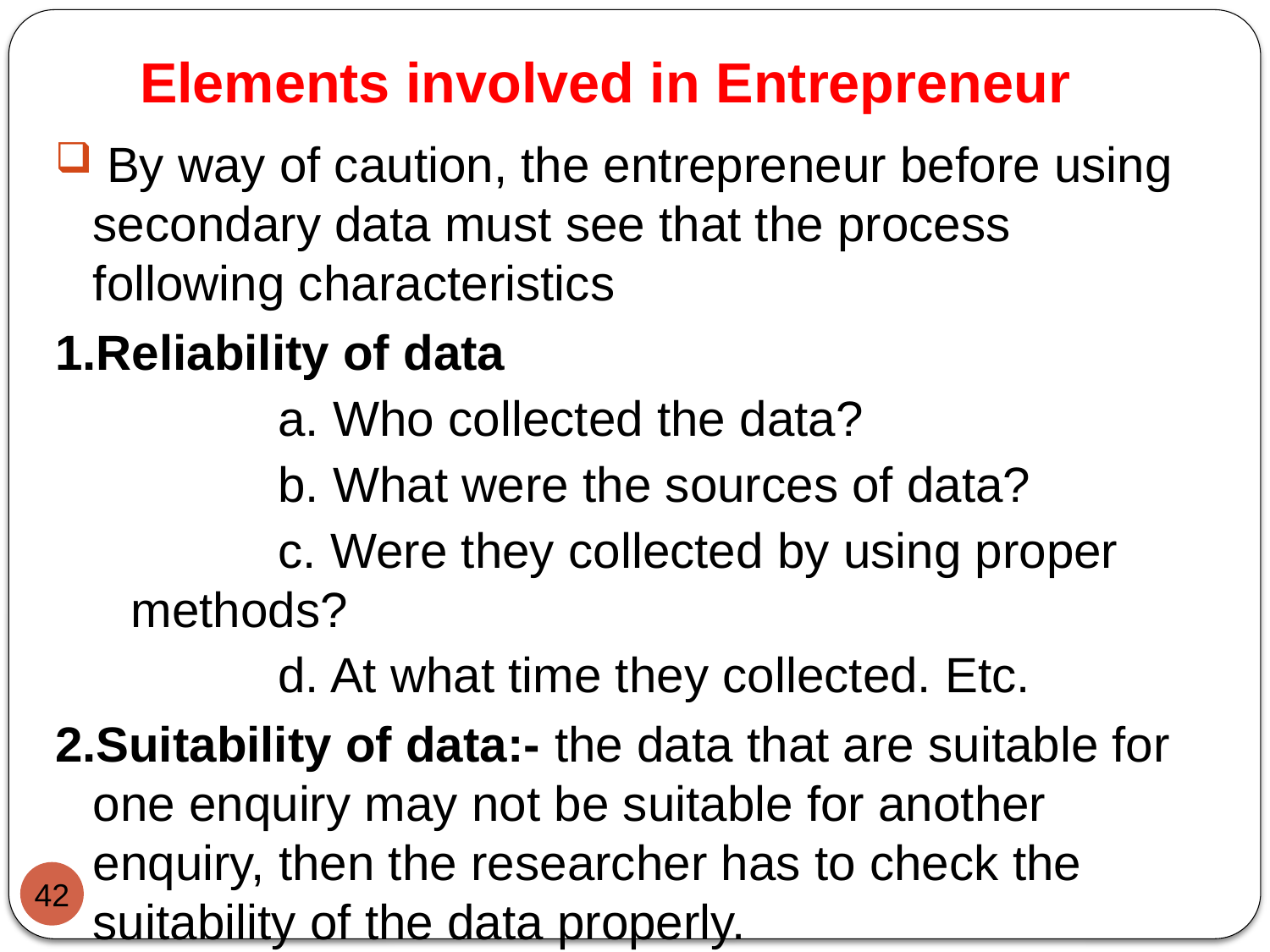

# Elements involved in Entrepreneur
 By way of caution, the entrepreneur before using secondary data must see that the process following characteristics
1.Reliability of data
             a. Who collected the data?
             b. What were the sources of data?
             c. Were they collected by using proper methods?
             d. At what time they collected. Etc.
2.Suitability of data:- the data that are suitable for one enquiry may not be suitable for another enquiry, then the researcher has to check the suitability of the data properly.
3.Adequacy of data

42